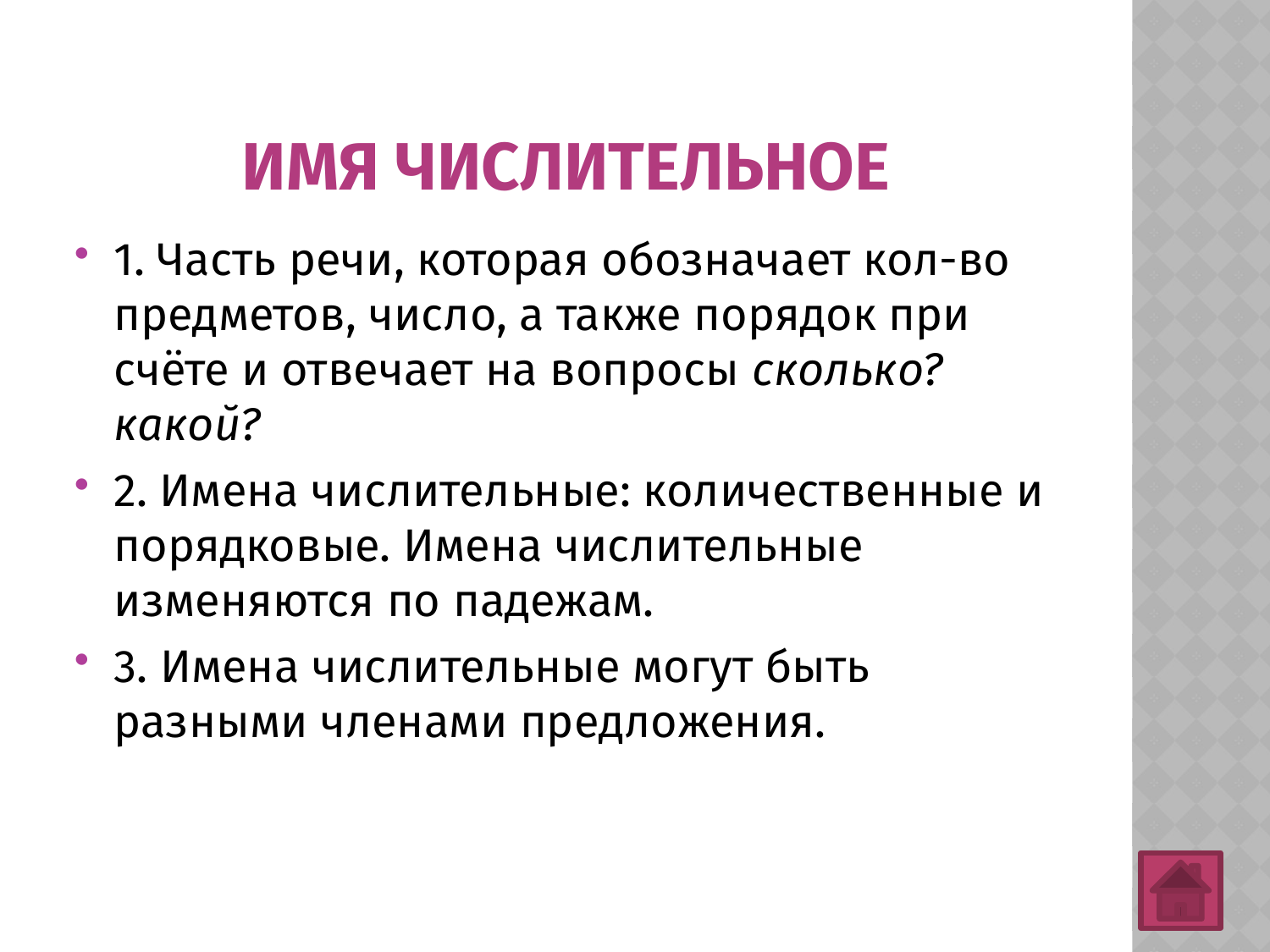

# Имя числительное
1. Часть речи, которая обозначает кол-во предметов, число, а также порядок при счёте и отвечает на вопросы сколько? какой?
2. Имена числительные: количественные и порядковые. Имена числительные изменяются по падежам.
3. Имена числительные могут быть разными членами предложения.